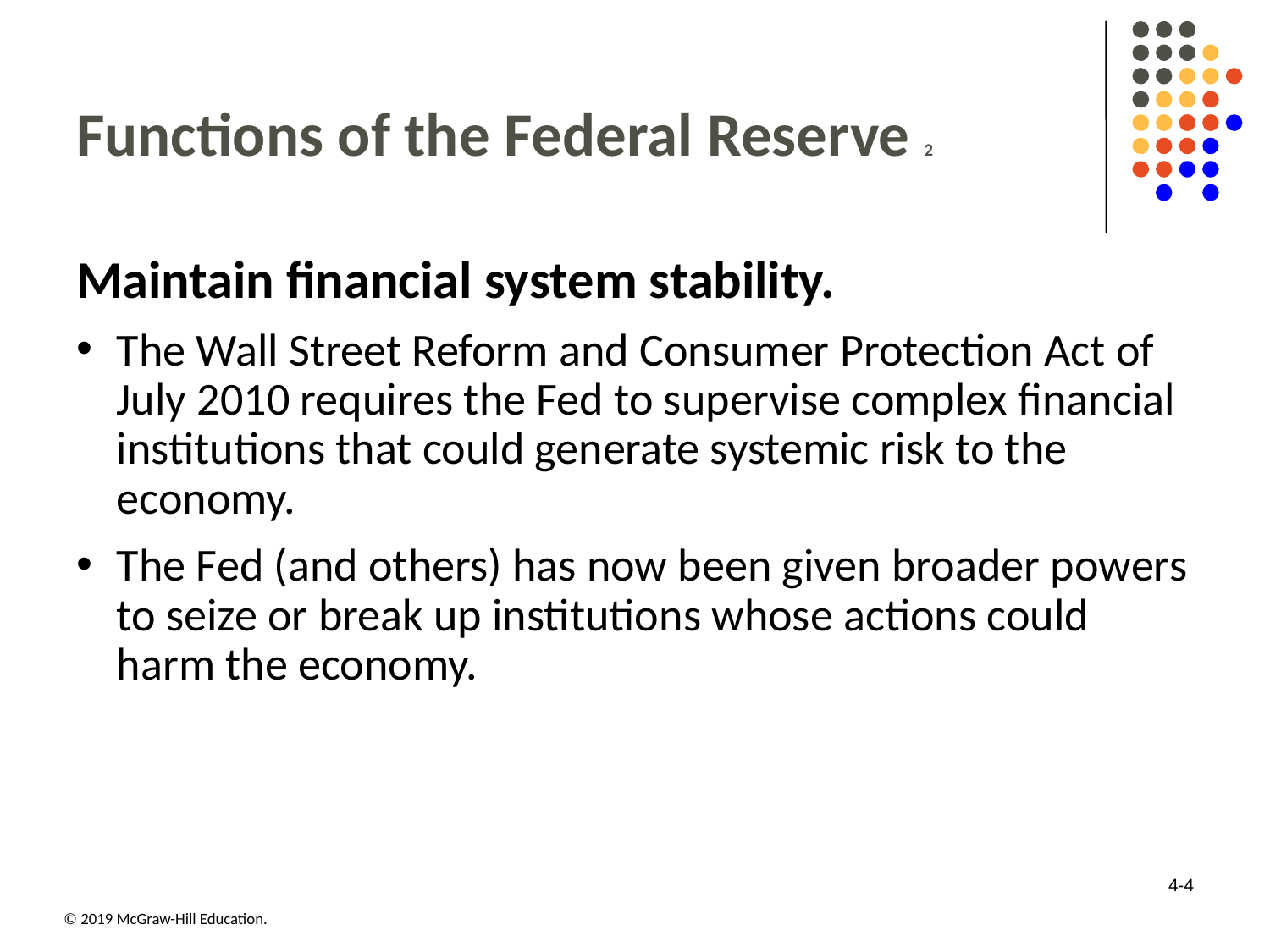

# Functions of the Federal Reserve 2
Maintain financial system stability.
The Wall Street Reform and Consumer Protection Act of July 2010 requires the Fed to supervise complex financial institutions that could generate systemic risk to the economy.
The Fed (and others) has now been given broader powers to seize or break up institutions whose actions could harm the economy.
4-4